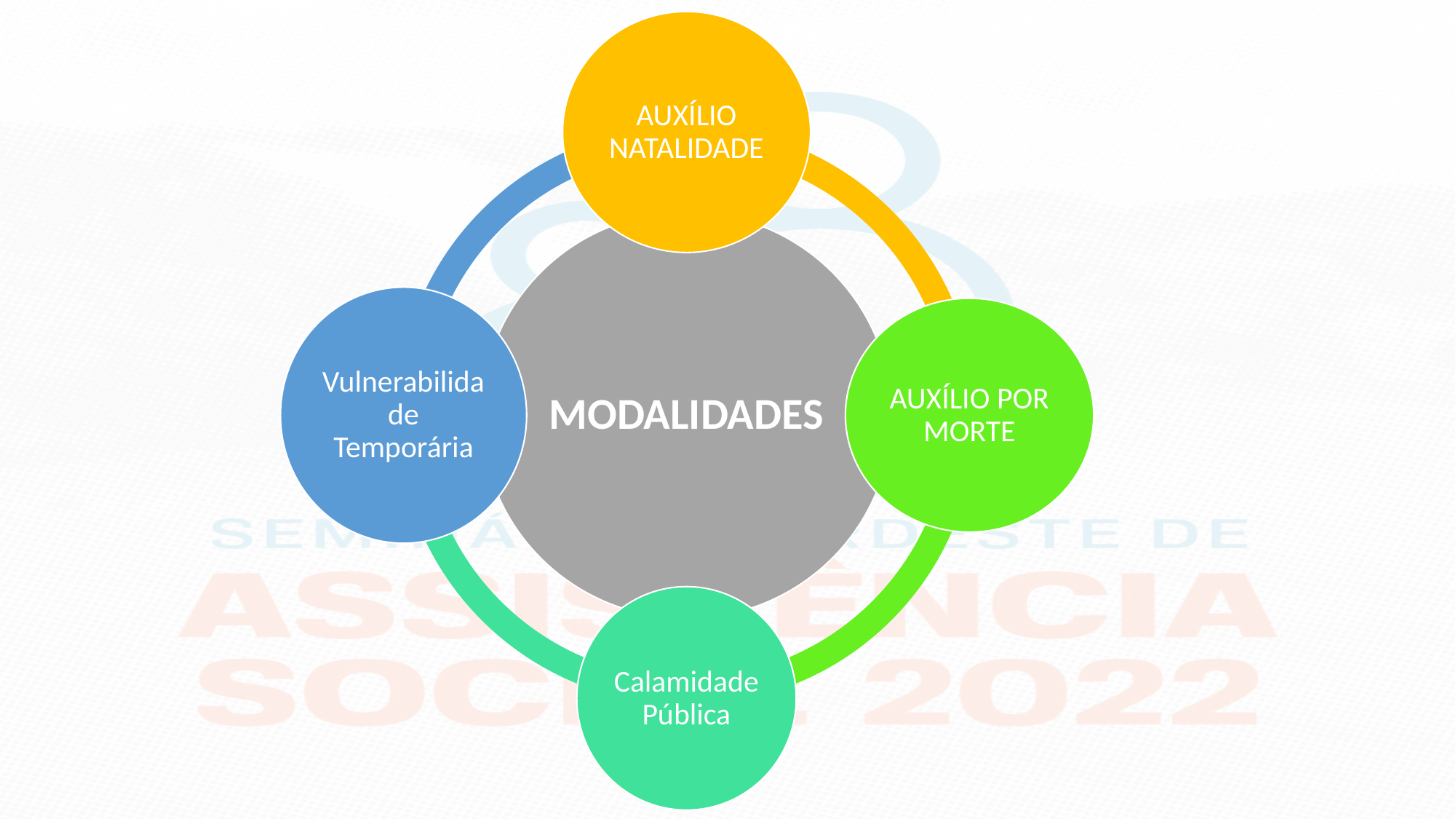

MODALIDADES
AUXÍLIO NATALIDADE
AUXÍLIO POR MORTE
Calamidade Pública
Vulnerabilidade Temporária